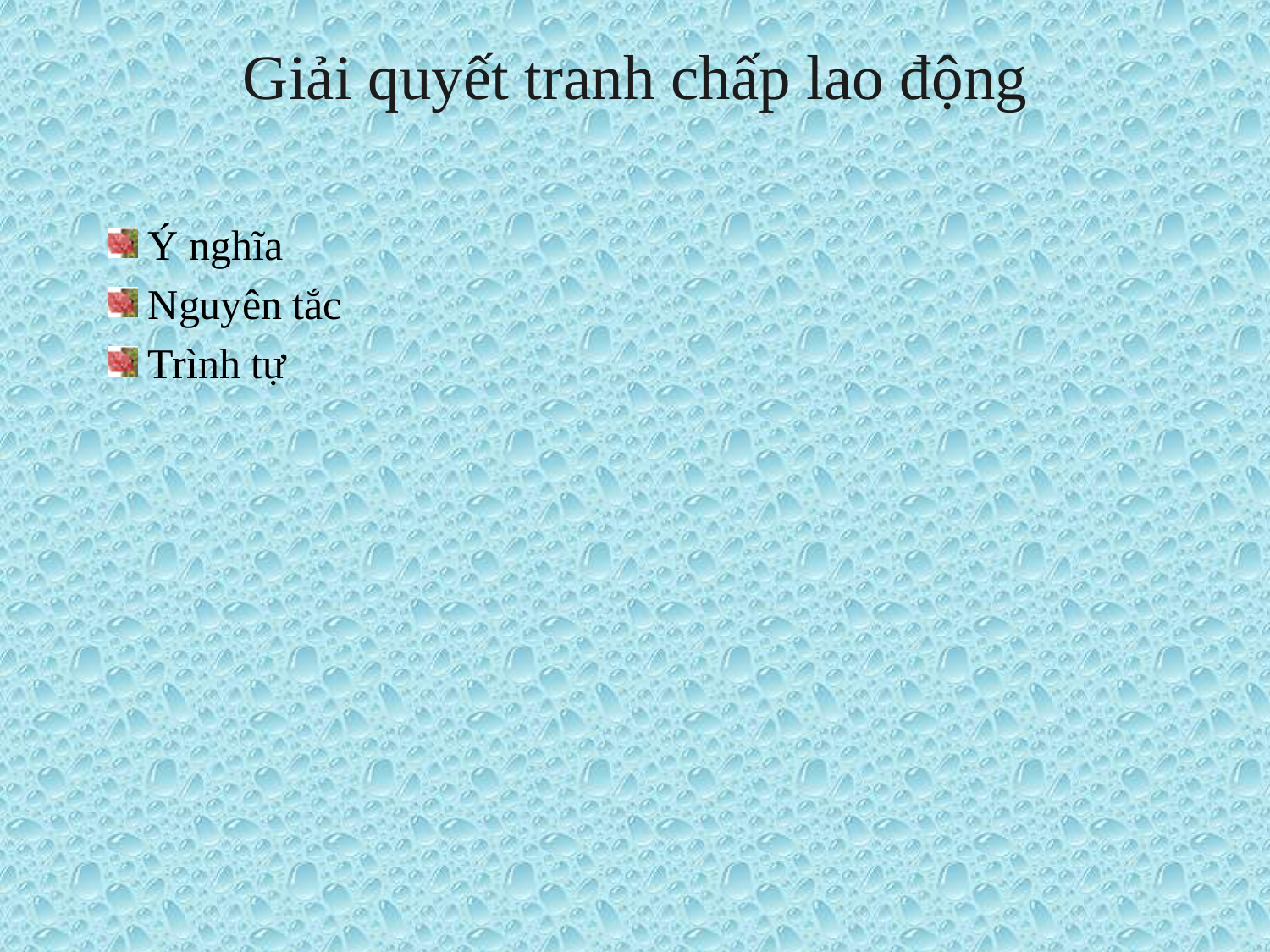

# Giải quyết tranh chấp lao động
 Ý nghĩa
 Nguyên tắc
 Trình tự